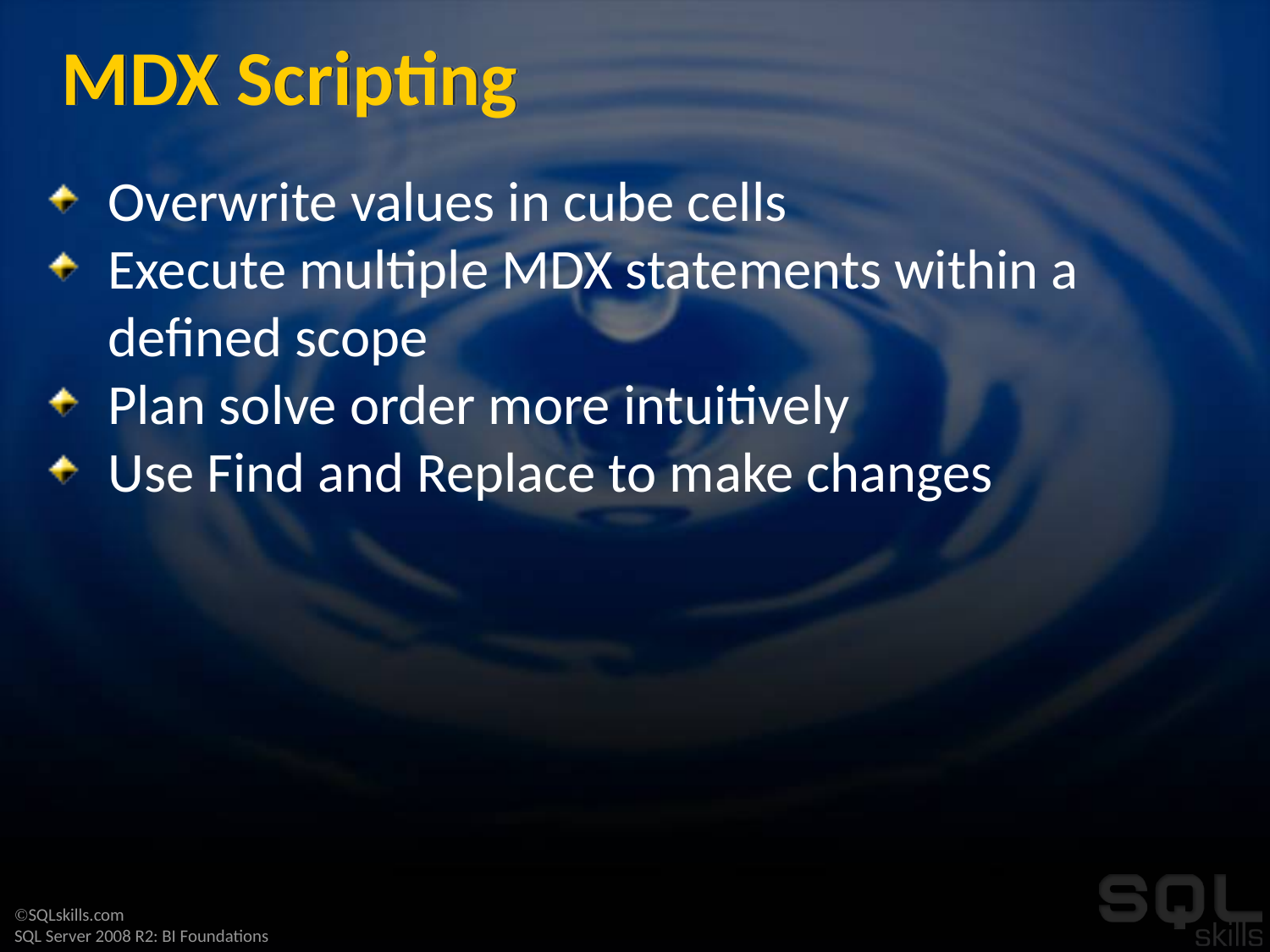

# MDX Scripting
Overwrite values in cube cells
Execute multiple MDX statements within a defined scope
Plan solve order more intuitively
Use Find and Replace to make changes